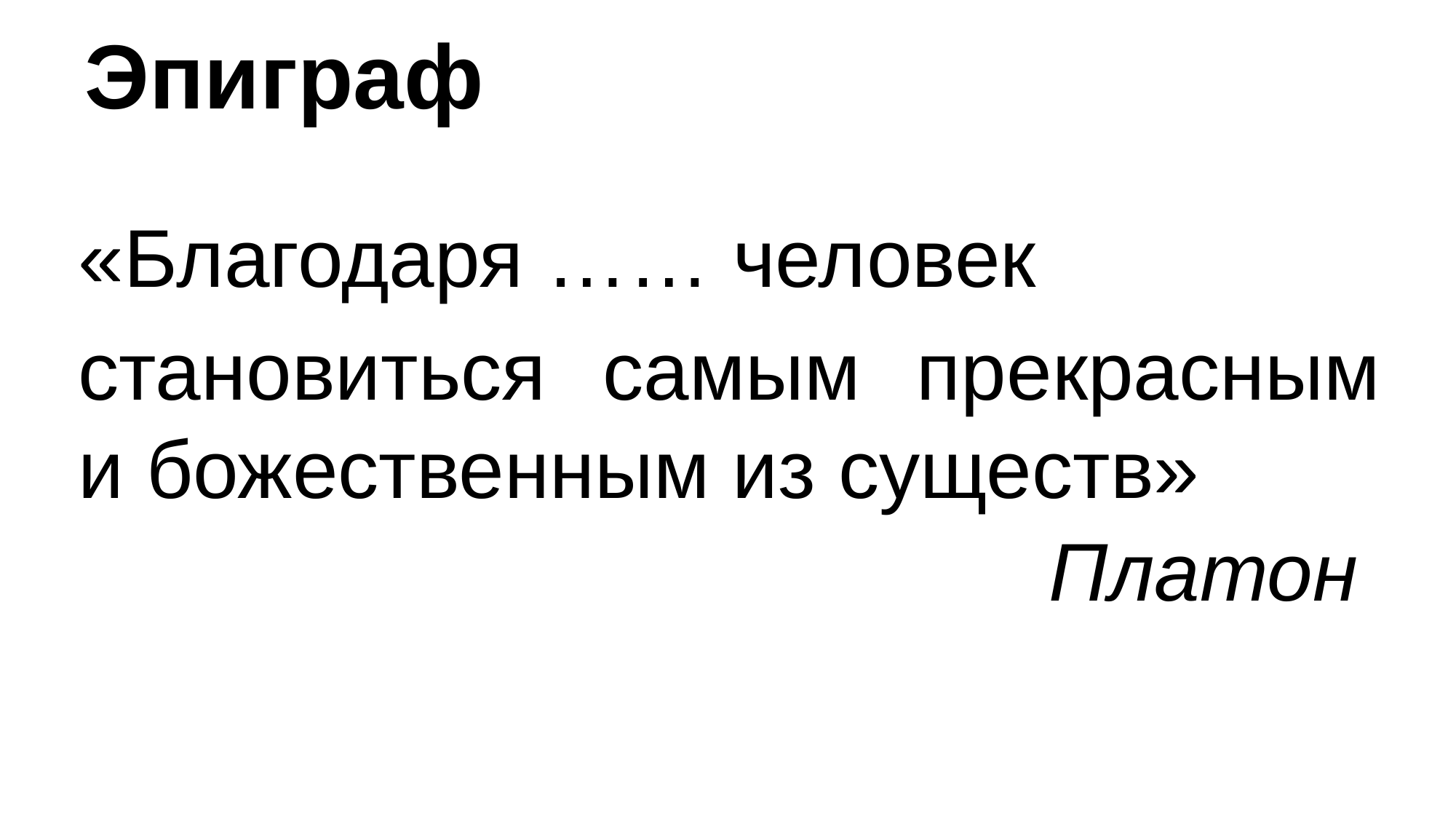

# Эпиграф
«Благодаря …… человек
становиться самым прекрасным и божественным из существ»
Платон